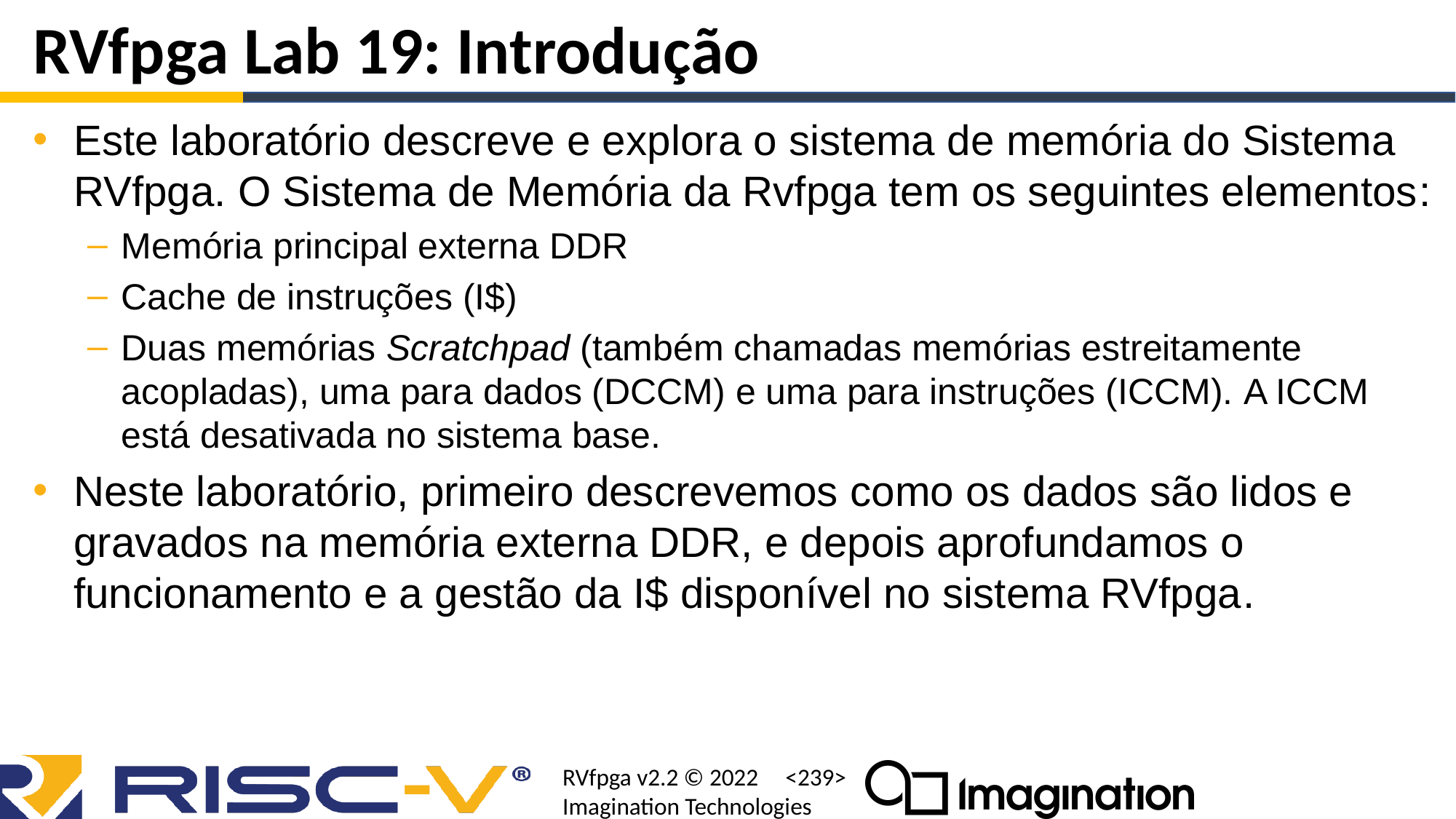

# RVfpga Lab 19: Introdução
Este laboratório descreve e explora o sistema de memória do Sistema RVfpga. O Sistema de Memória da Rvfpga tem os seguintes elementos:
Memória principal externa DDR
Cache de instruções (I$)
Duas memórias Scratchpad (também chamadas memórias estreitamente acopladas), uma para dados (DCCM) e uma para instruções (ICCM). A ICCM está desativada no sistema base.
Neste laboratório, primeiro descrevemos como os dados são lidos e gravados na memória externa DDR, e depois aprofundamos o funcionamento e a gestão da I$ disponível no sistema RVfpga.